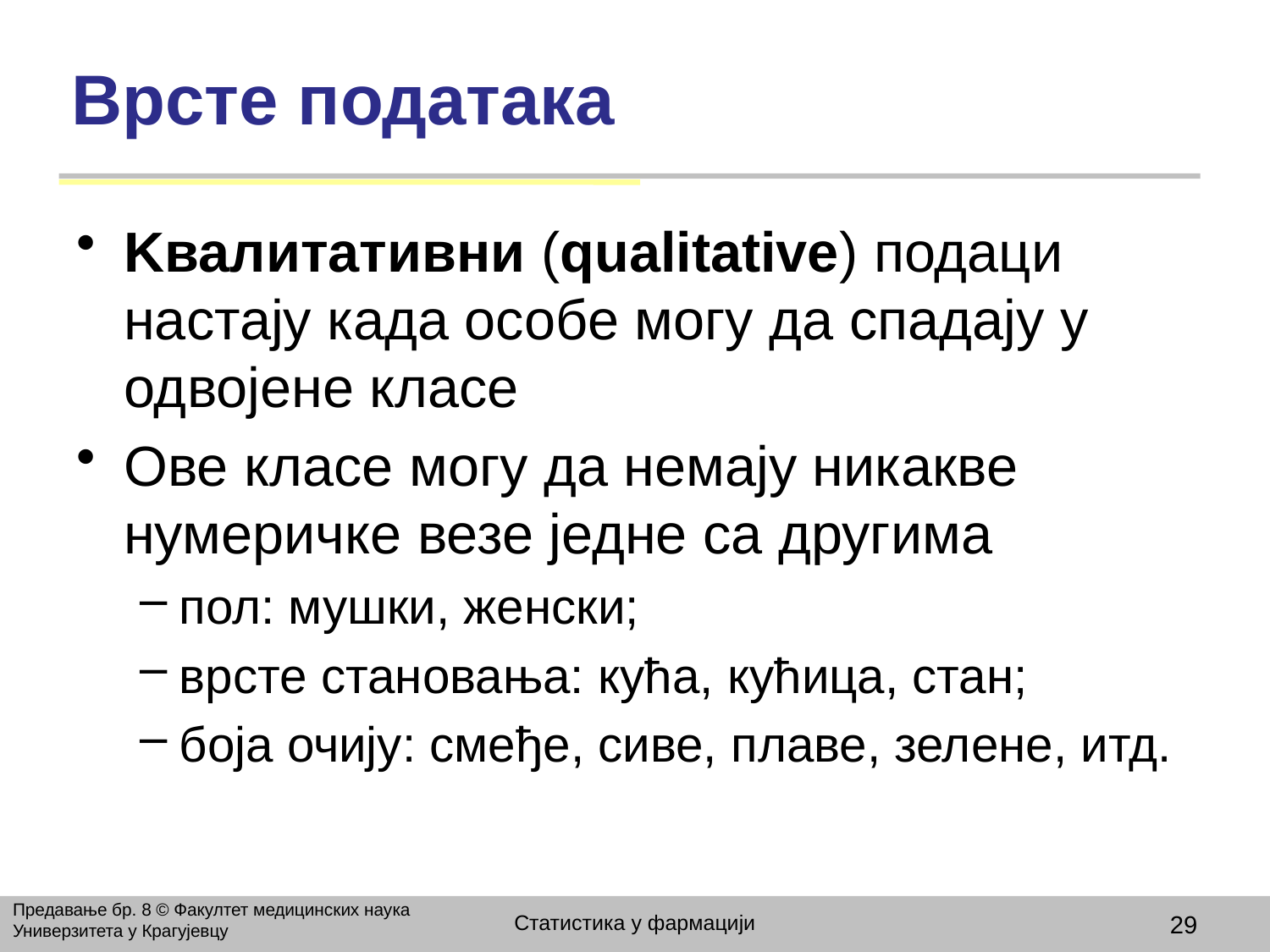

# Врсте података
Kвалитативни (qualitative) подаци настају када особе могу да спадају у одвојене класе
Ове класе могу да немају никакве нумеричке везе једне са другима
пол: мушки, женски;
врсте становања: кућа, кућица, стан;
боја очију: смеђе, сиве, плаве, зелене, итд.
Предавање бр. 8 © Факултет медицинских наука Универзитета у Крагујевцу
Статистика у фармацији
29